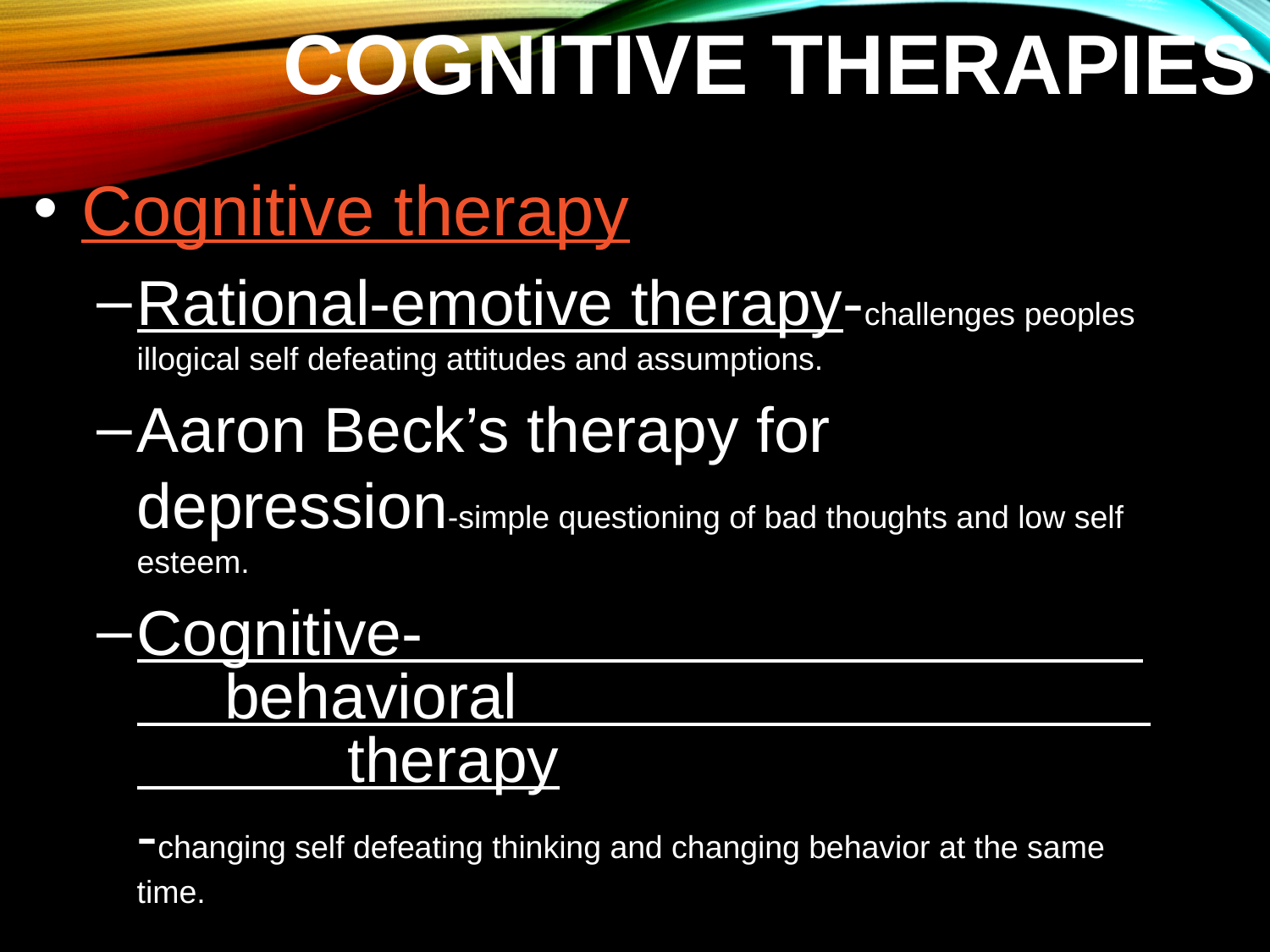

# Cognitive Therapies
Cognitive therapy
Rational-emotive therapy-challenges peoples illogical self defeating attitudes and assumptions.
Aaron Beck’s therapy for depression-simple questioning of bad thoughts and low self esteem.
Cognitive-                                              behavioral                                                therapy-changing self defeating thinking and changing behavior at the same time.